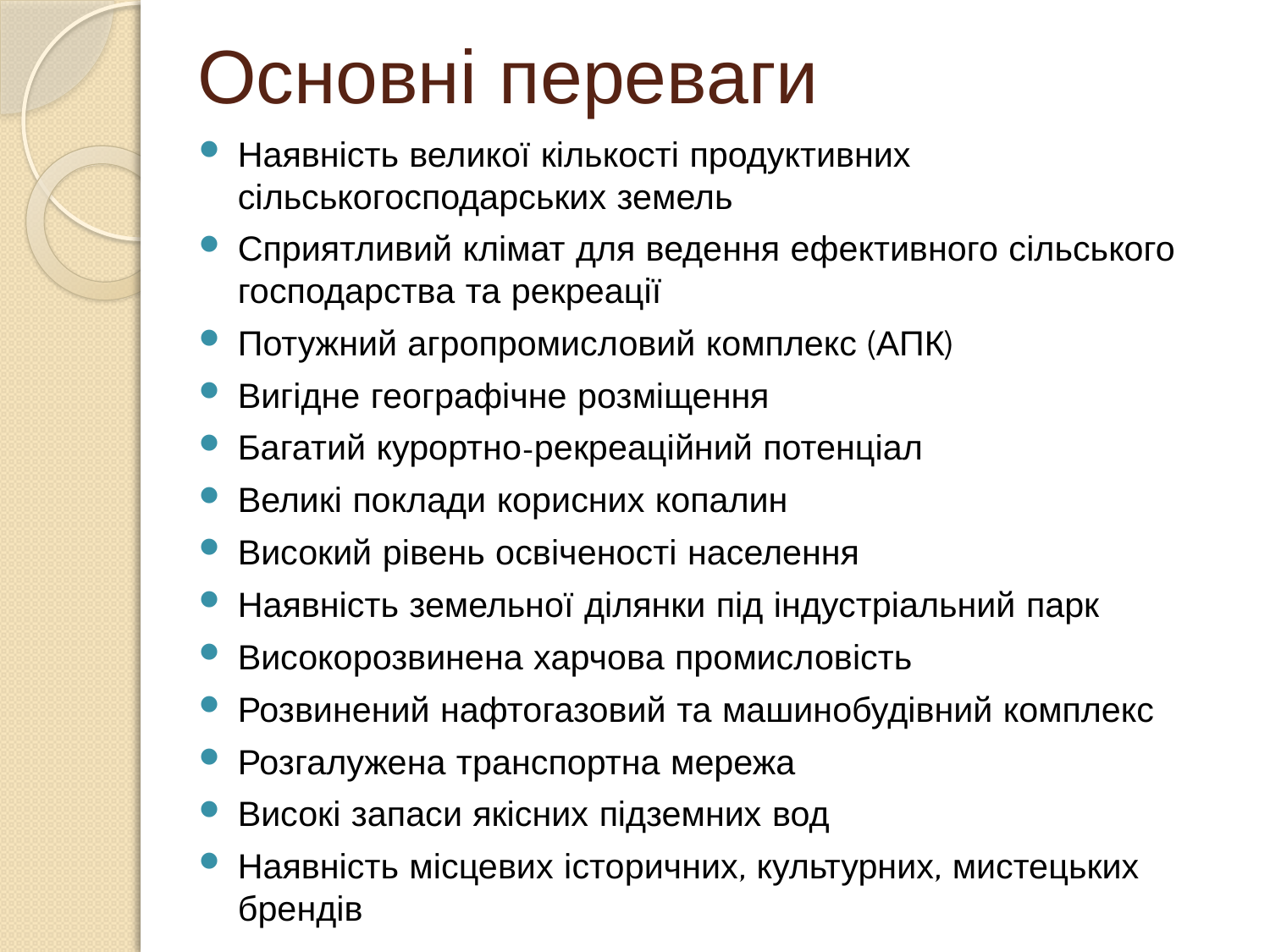

# Основні переваги
Наявність великої кількості продуктивних сільськогосподарських земель
Сприятливий клімат для ведення ефективного сільського господарства та рекреації
Потужний агропромисловий комплекс (АПК)
Вигідне географічне розміщення
Багатий курортно-рекреаційний потенціал
Великі поклади корисних копалин
Високий рівень освіченості населення
Наявність земельної ділянки під індустріальний парк
Високорозвинена харчова промисловість
Розвинений нафтогазовий та машинобудівний комплекс
Розгалужена транспортна мережа
Високі запаси якісних підземних вод
Наявність місцевих історичних, культурних, мистецьких брендів